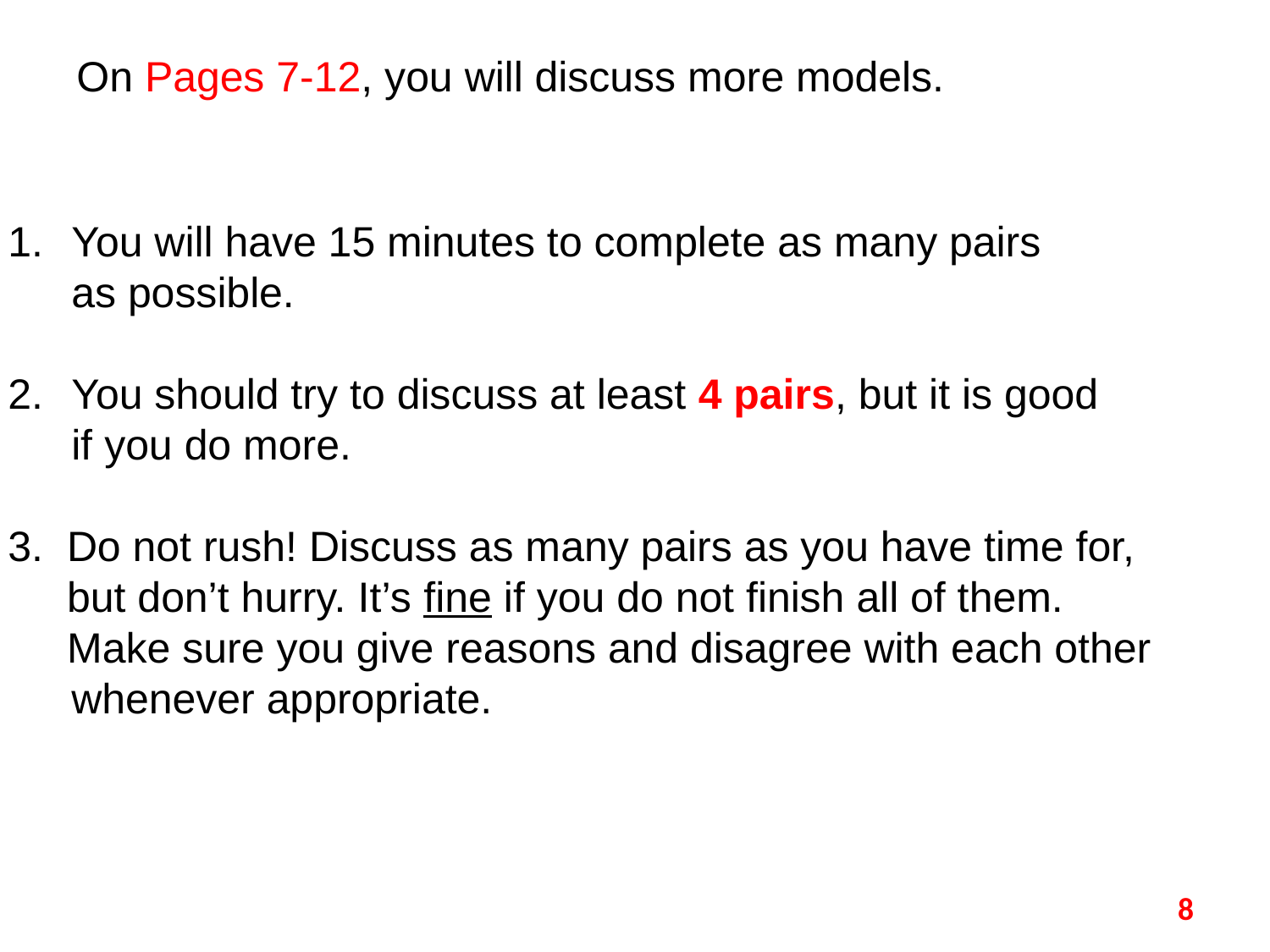

On Pages 7-12, you will discuss more models.
You will have 15 minutes to complete as many pairs
	as possible.

You should try to discuss at least 4 pairs, but it is good
	if you do more.

3.  Do not rush! Discuss as many pairs as you have time for,
     but don’t hurry. It’s fine if you do not finish all of them.
     Make sure you give reasons and disagree with each other
 	whenever appropriate.
8